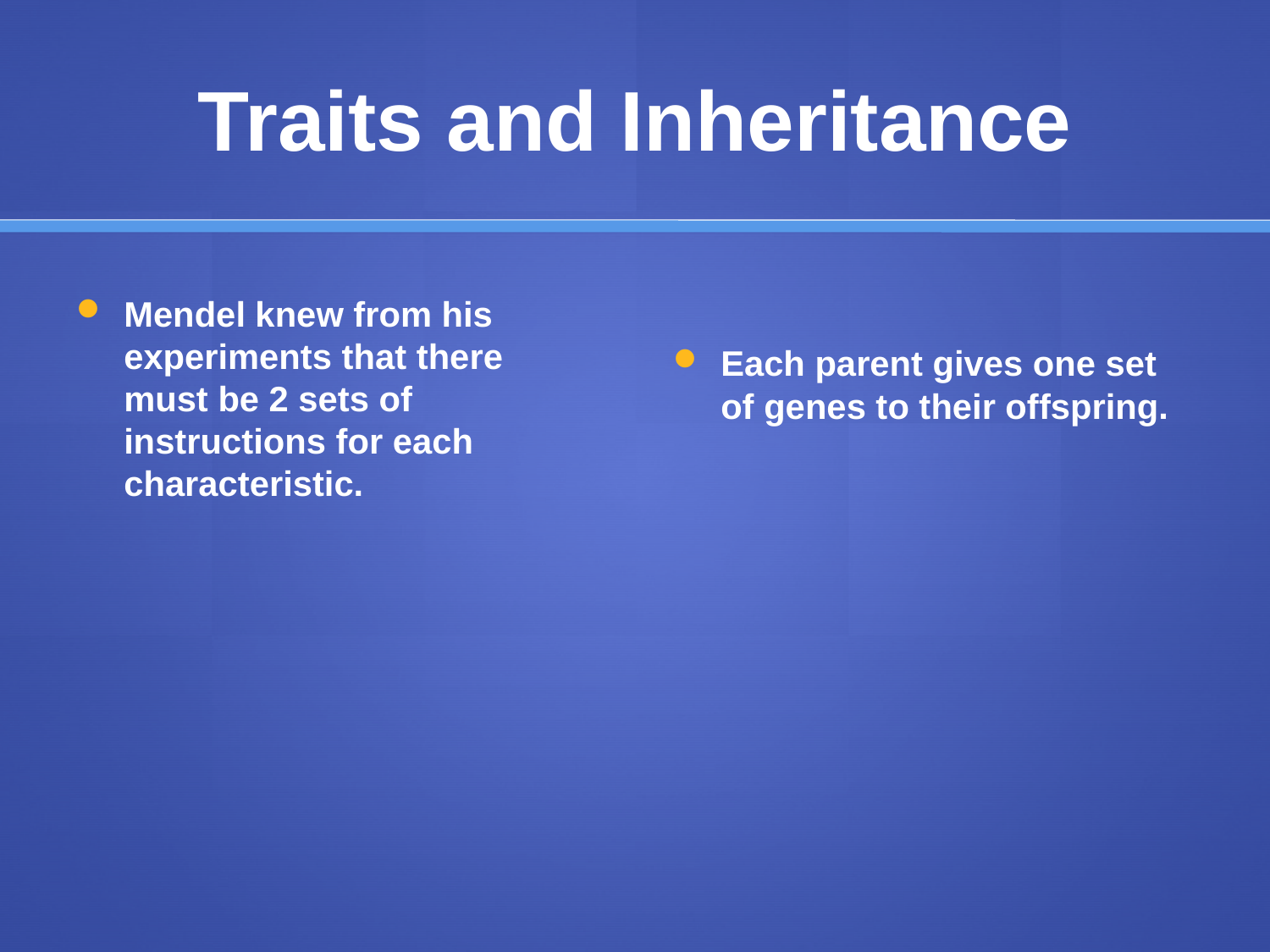

# Traits and Inheritance
Mendel knew from his experiments that there must be 2 sets of instructions for each characteristic.

Each parent gives one set of genes to their offspring.